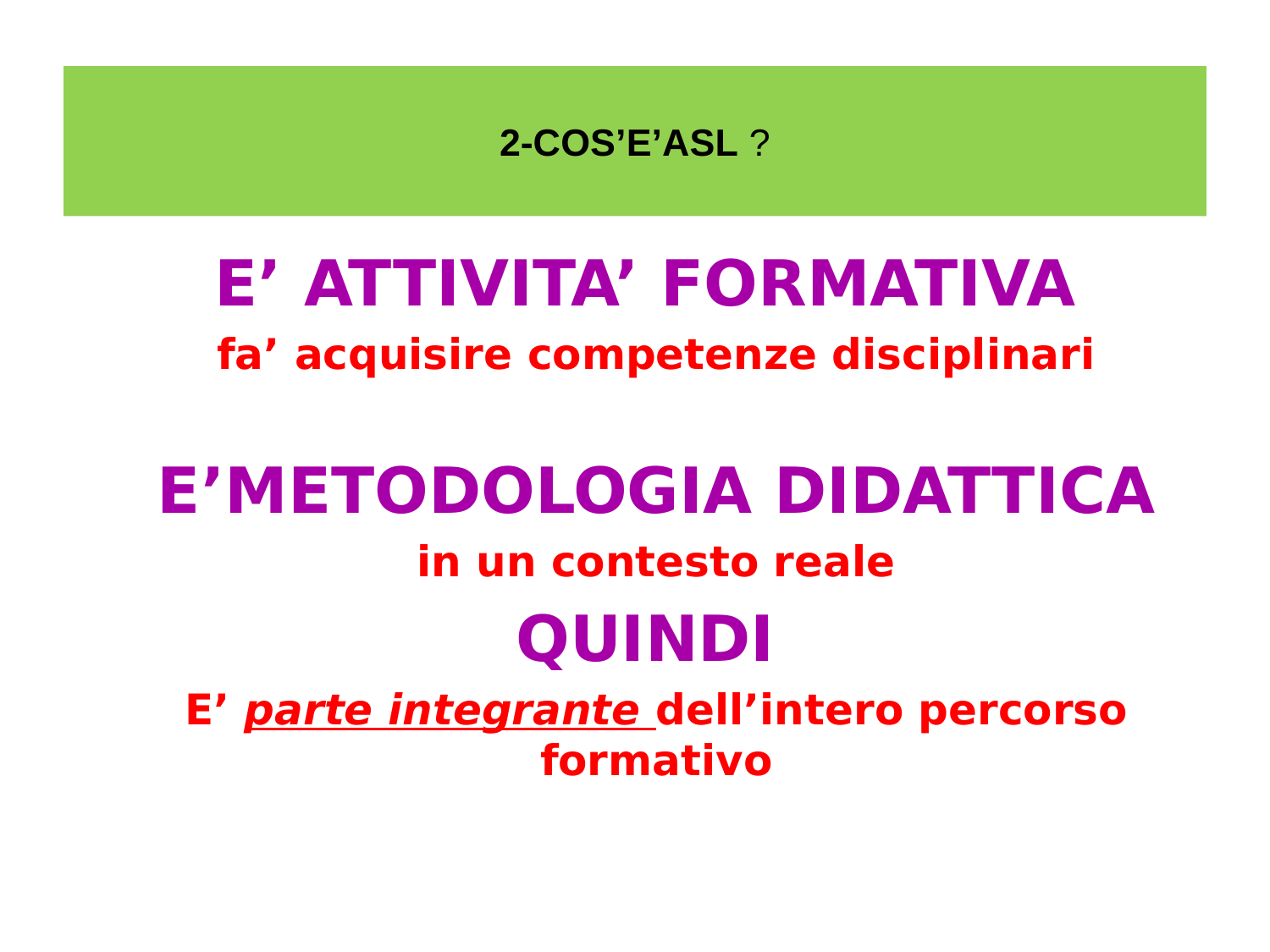

# 2-COS’E’ASL ?
E’ ATTIVITA’ FORMATIVA
fa’ acquisire competenze disciplinari

E’METODOLOGIA DIDATTICA
in un contesto reale
QUINDI
E’ parte integrante dell’intero percorso formativo